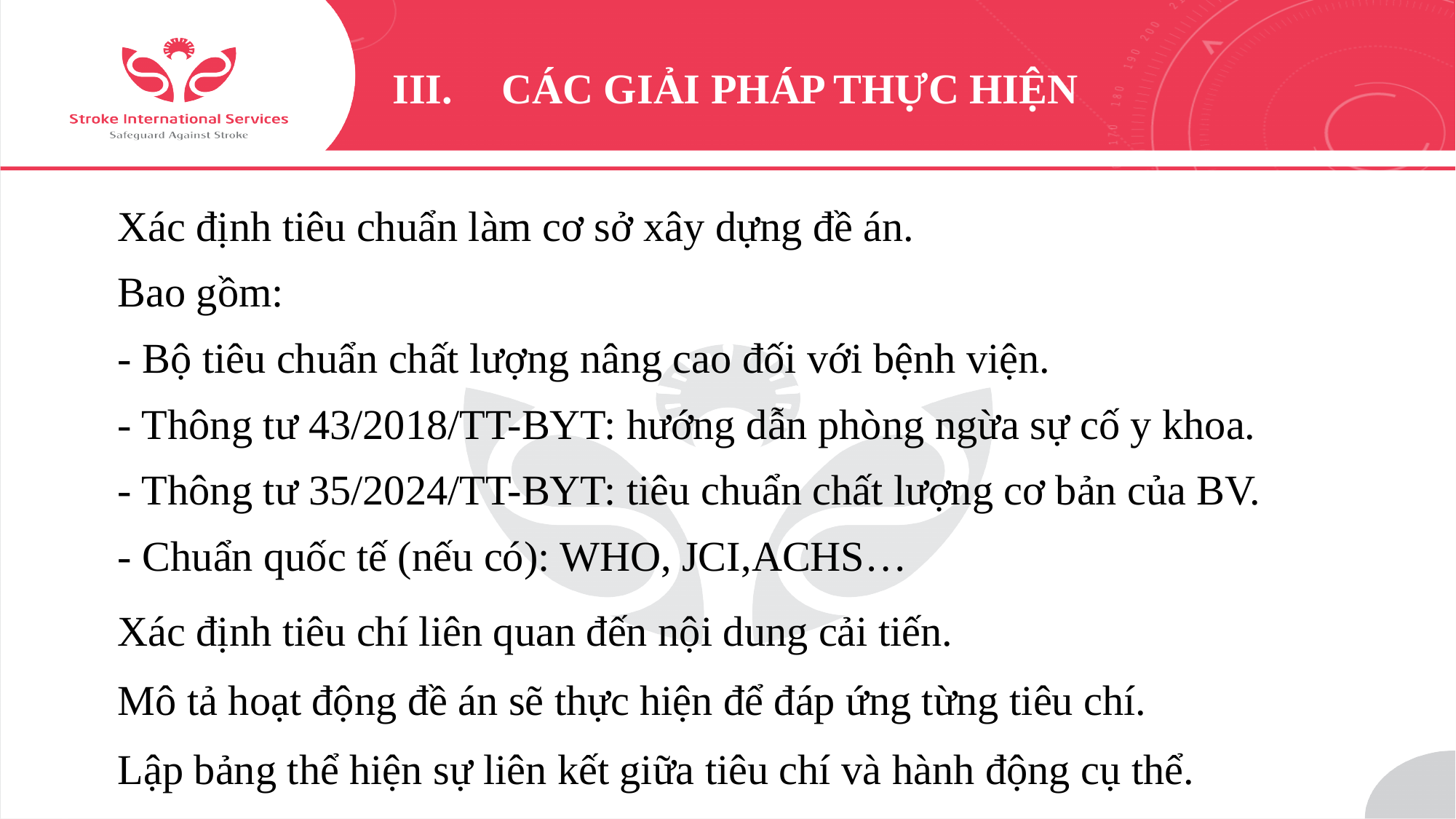

# III.	CÁC GIẢI PHÁP THỰC HIỆN
Xác định tiêu chuẩn làm cơ sở xây dựng đề án.
Bao gồm:
- Bộ tiêu chuẩn chất lượng nâng cao đối với bệnh viện.
- Thông tư 43/2018/TT-BYT: hướng dẫn phòng ngừa sự cố y khoa.
- Thông tư 35/2024/TT-BYT: tiêu chuẩn chất lượng cơ bản của BV.
- Chuẩn quốc tế (nếu có): WHO, JCI,ACHS…
Xác định tiêu chí liên quan đến nội dung cải tiến.
Mô tả hoạt động đề án sẽ thực hiện để đáp ứng từng tiêu chí.
Lập bảng thể hiện sự liên kết giữa tiêu chí và hành động cụ thể.

10